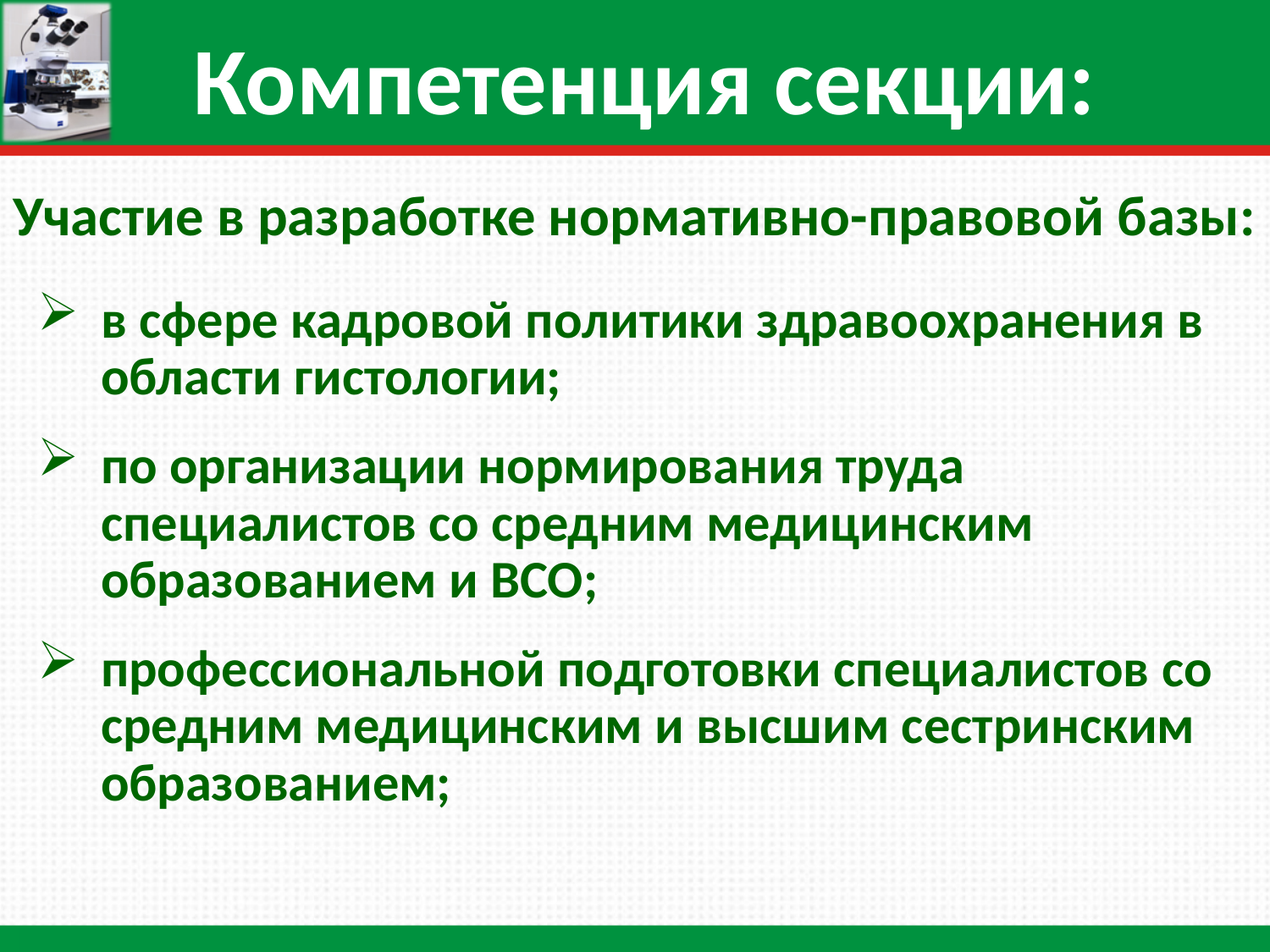

Компетенция секции:
Участие в разработке нормативно-правовой базы:
в сфере кадровой политики здравоохранения в области гистологии;
по организации нормирования труда специалистов со средним медицинским образованием и ВСО;
профессиональной подготовки специалистов со средним медицинским и высшим сестринским образованием;